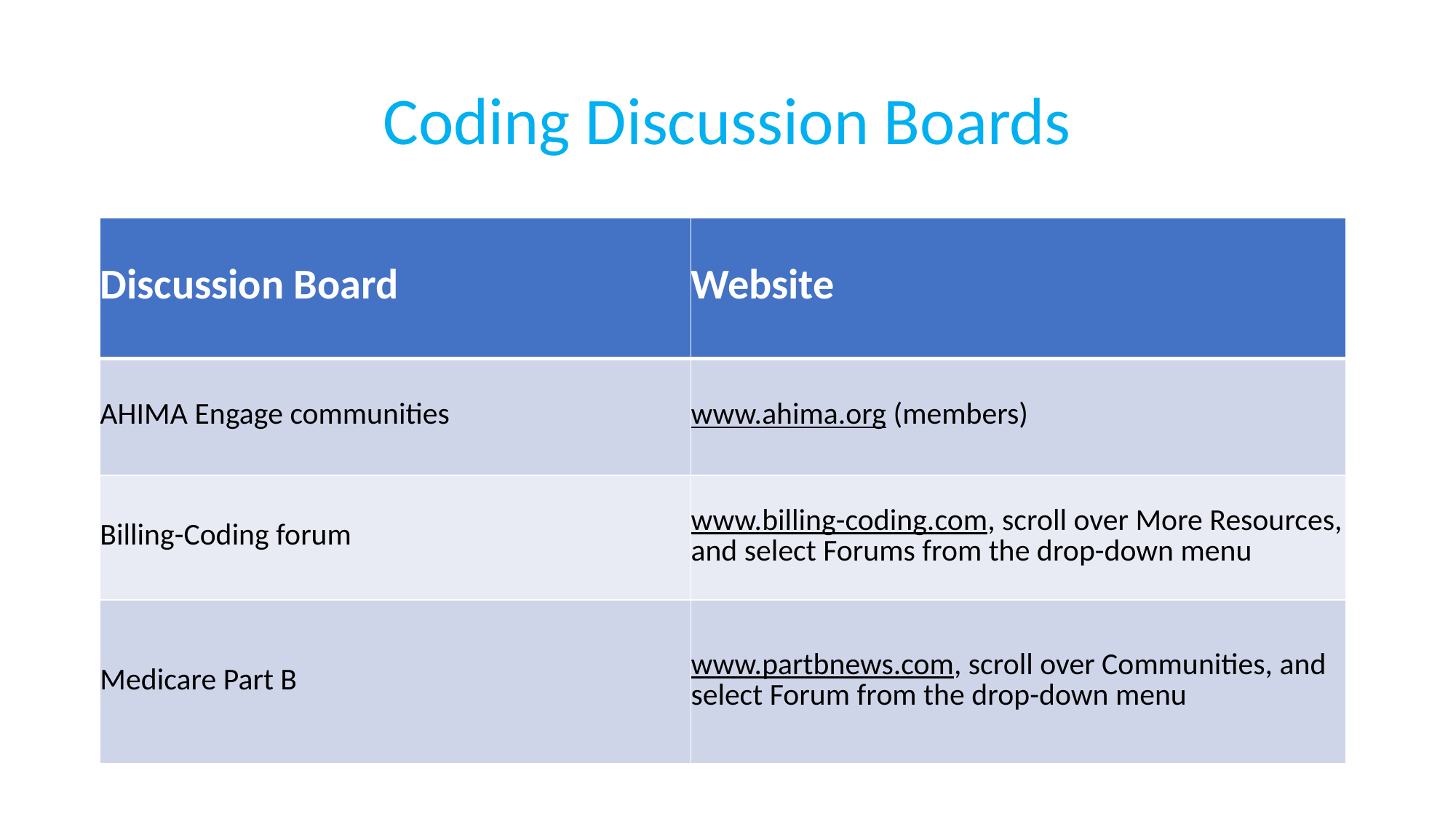

# Coding Discussion Boards
| Discussion Board | Website |
| --- | --- |
| AHIMA Engage communities | www.ahima.org (members) |
| Billing-Coding forum | www.billing-coding.com, scroll over More Resources, and select Forums from the drop-down menu |
| Medicare Part B | www.partbnews.com, scroll over Communities, and select Forum from the drop-down menu |